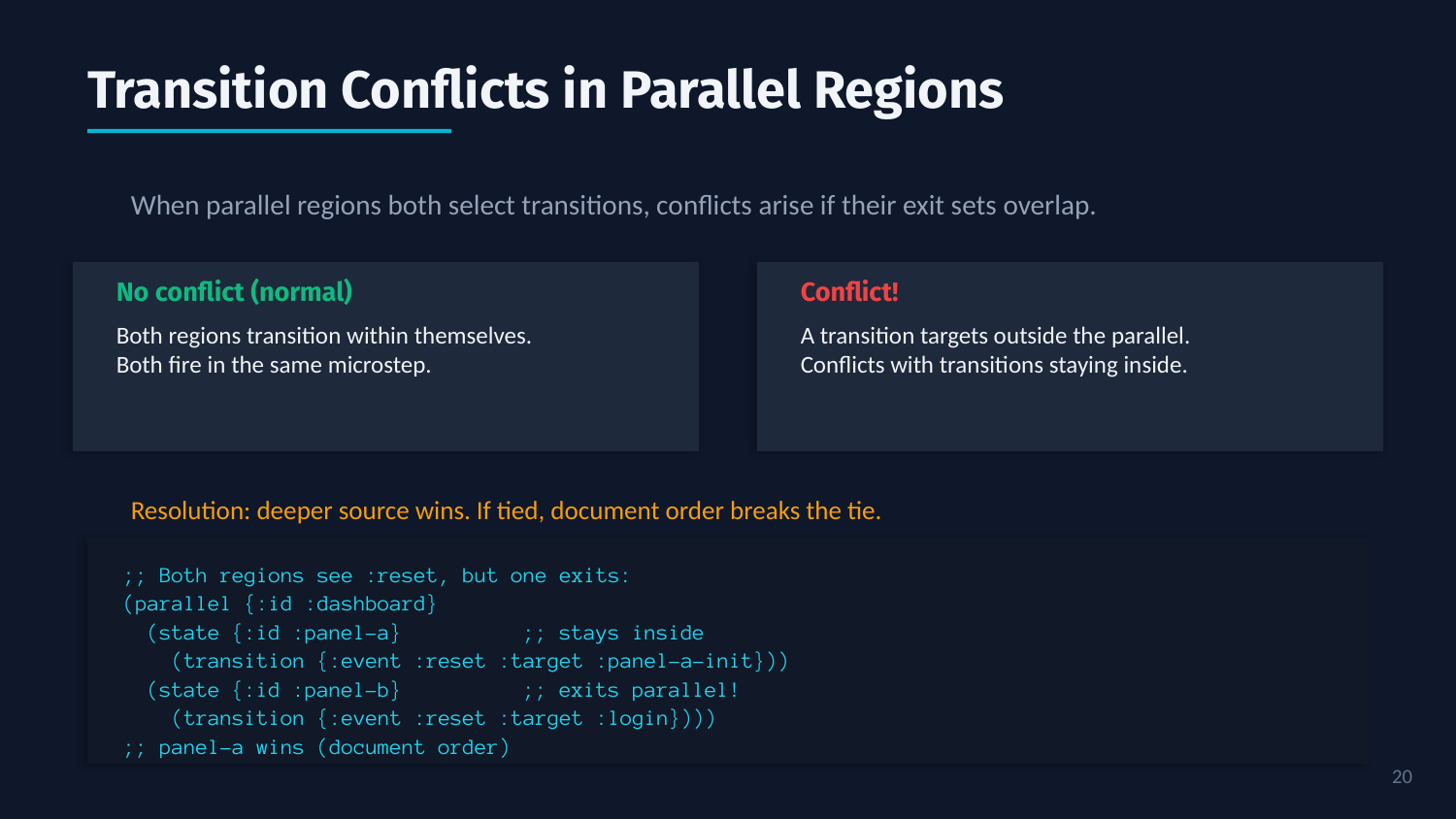

Transition Conflicts in Parallel Regions

When parallel regions both select transitions, conflicts arise if their exit sets overlap.

No conflict (normal)
Conflict!
Both regions transition within themselves.
Both fire in the same microstep.
A transition targets outside the parallel.
Conflicts with transitions staying inside.
Resolution: deeper source wins. If tied, document order breaks the tie.

;; Both regions see :reset, but one exits:
(parallel {:id :dashboard}
  (state {:id :panel-a}          ;; stays inside
    (transition {:event :reset :target :panel-a-init}))
  (state {:id :panel-b}          ;; exits parallel!
    (transition {:event :reset :target :login})))
;; panel-a wins (document order)
20